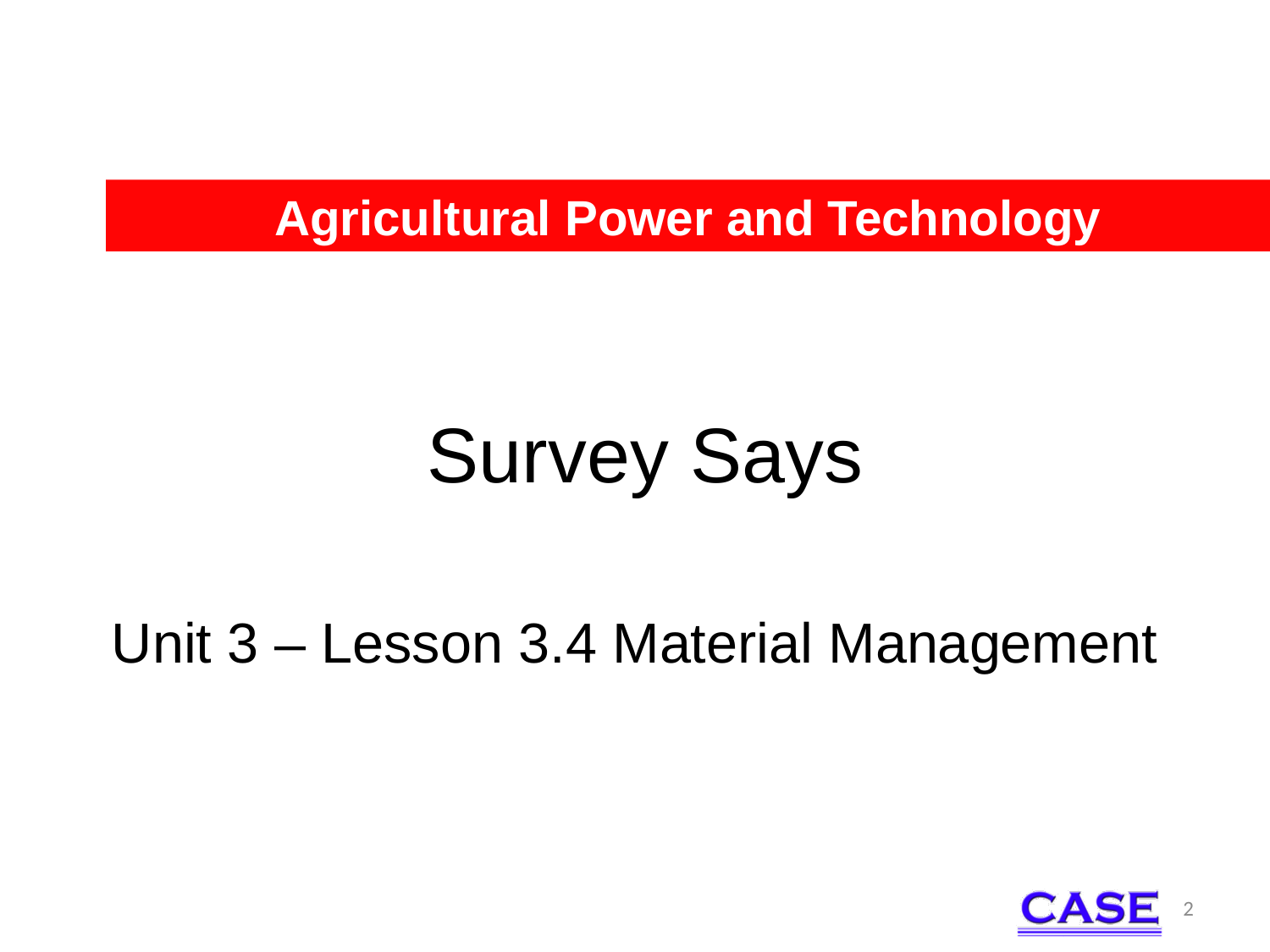

Agricultural Power and Technology
# Survey Says
Unit 3 – Lesson 3.4 Material Management
2